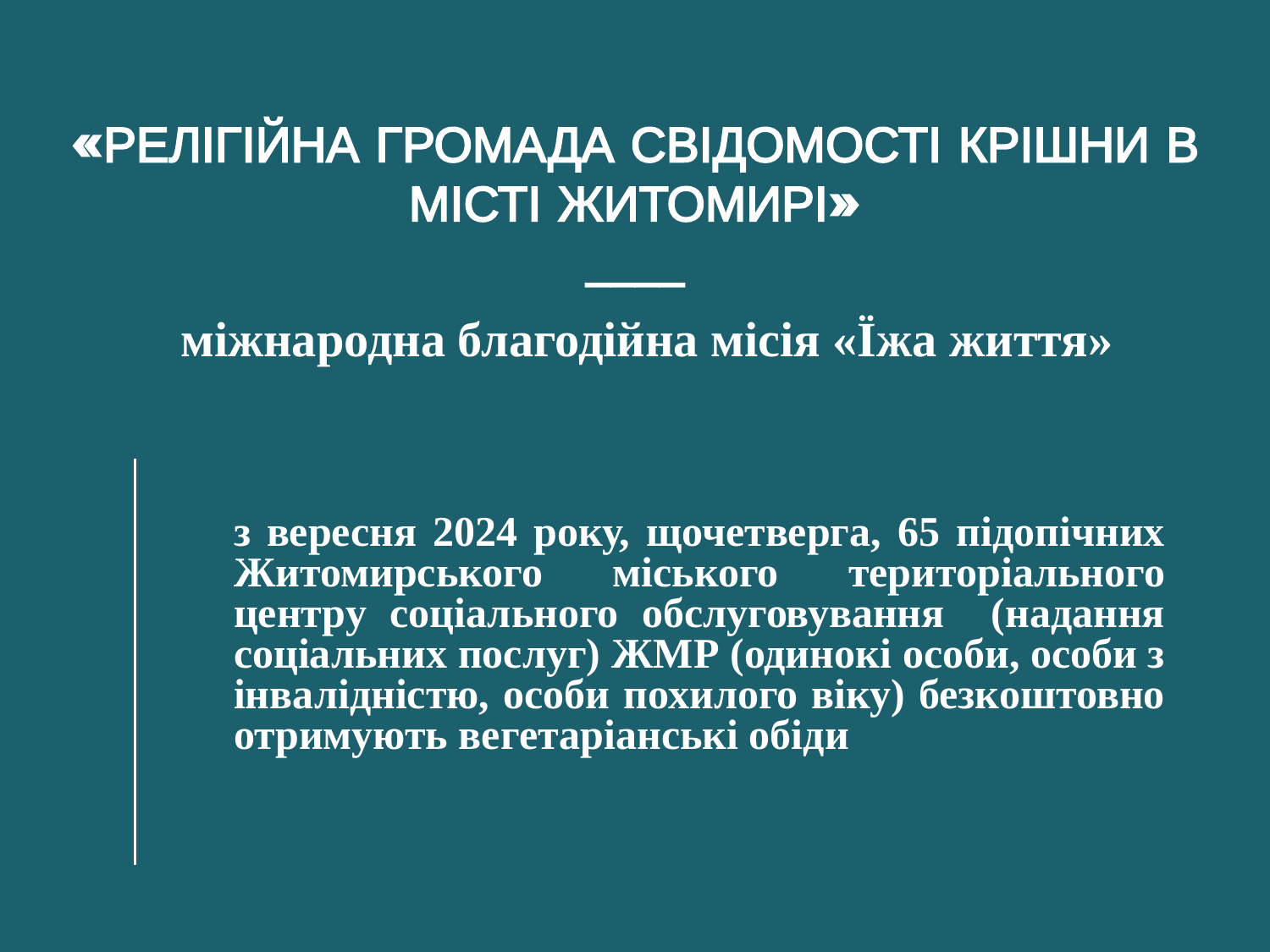

«РЕЛІГІЙНА ГРОМАДА СВІДОМОСТІ КРІШНИ В МІСТІ ЖИТОМИРІ»
____
міжнародна благодійна місія «Їжа життя»

з вересня 2024 року, щочетверга, 65 підопічних Житомирського міського територіального центру соціального обслуговування  (надання соціальних послуг) ЖМР (одинокі особи, особи з інвалідністю, особи похилого віку) безкоштовно отримують вегетаріанські обіди